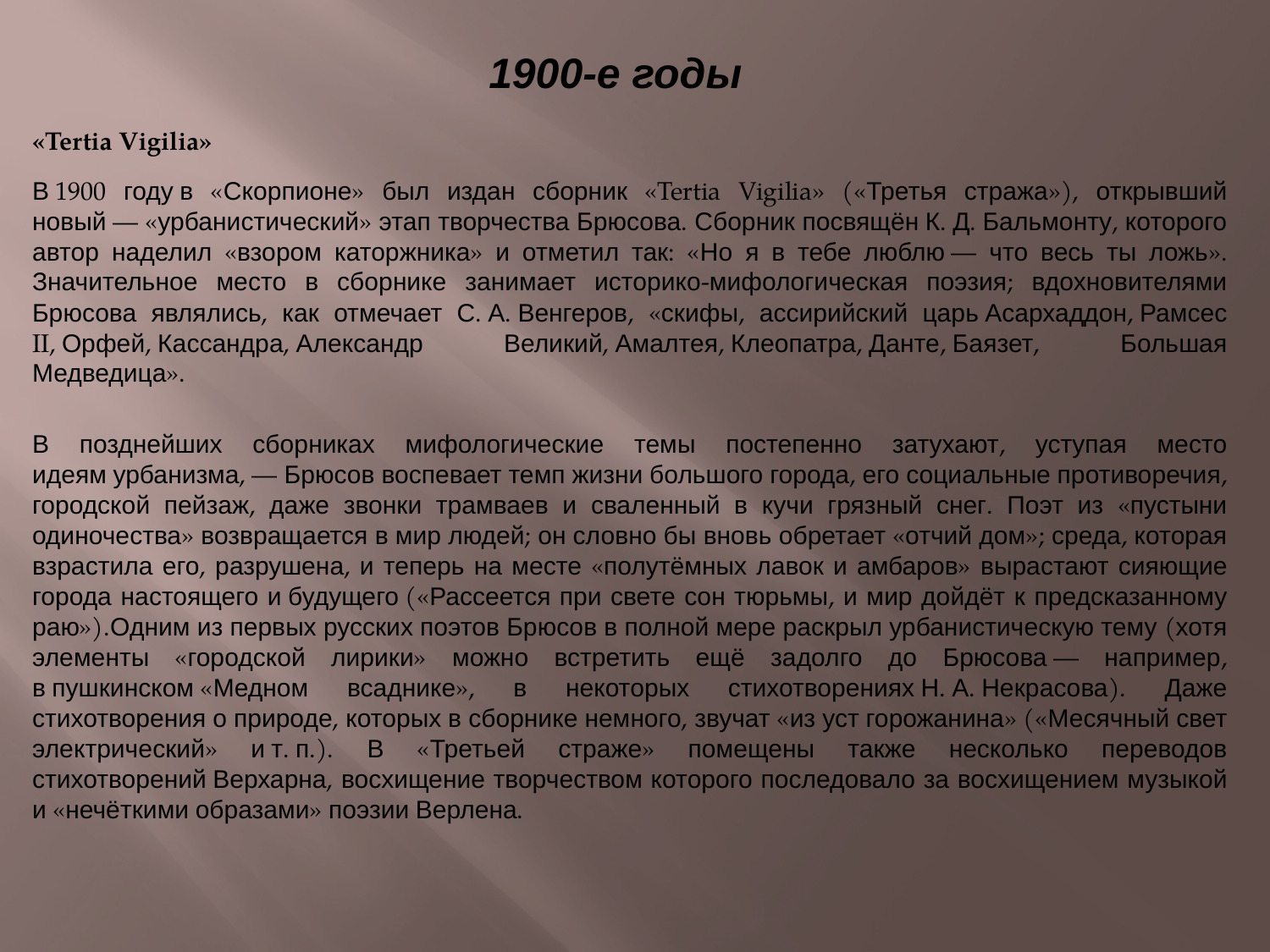

1900-е годы
«Tertia Vigilia»

В 1900 году в «Скорпионе» был издан сборник «Tertia Vigilia» («Третья стража»), открывший новый — «урбанистический» этап творчества Брюсова. Сборник посвящён К. Д. Бальмонту, которого автор наделил «взором каторжника» и отметил так: «Но я в тебе люблю — что весь ты ложь». Значительное место в сборнике занимает историко-мифологическая поэзия; вдохновителями Брюсова являлись, как отмечает С. А. Венгеров, «скифы, ассирийский царь Асархаддон, Рамсес II, Орфей, Кассандра, Александр Великий, Амалтея, Клеопатра, Данте, Баязет, Большая Медведица».

В позднейших сборниках мифологические темы постепенно затухают, уступая место идеям урбанизма, — Брюсов воспевает темп жизни большого города, его социальные противоречия, городской пейзаж, даже звонки трамваев и сваленный в кучи грязный снег. Поэт из «пустыни одиночества» возвращается в мир людей; он словно бы вновь обретает «отчий дом»; среда, которая взрастила его, разрушена, и теперь на месте «полутёмных лавок и амбаров» вырастают сияющие города настоящего и будущего («Рассеется при свете сон тюрьмы, и мир дойдёт к предсказанному раю»).Одним из первых русских поэтов Брюсов в полной мере раскрыл урбанистическую тему (хотя элементы «городской лирики» можно встретить ещё задолго до Брюсова — например, в пушкинском «Медном всаднике», в некоторых стихотворениях Н. А. Некрасова). Даже стихотворения о природе, которых в сборнике немного, звучат «из уст горожанина» («Месячный свет электрический» и т. п.). В «Третьей страже» помещены также несколько переводов стихотворений Верхарна, восхищение творчеством которого последовало за восхищением музыкой и «нечёткими образами» поэзии Верлена.